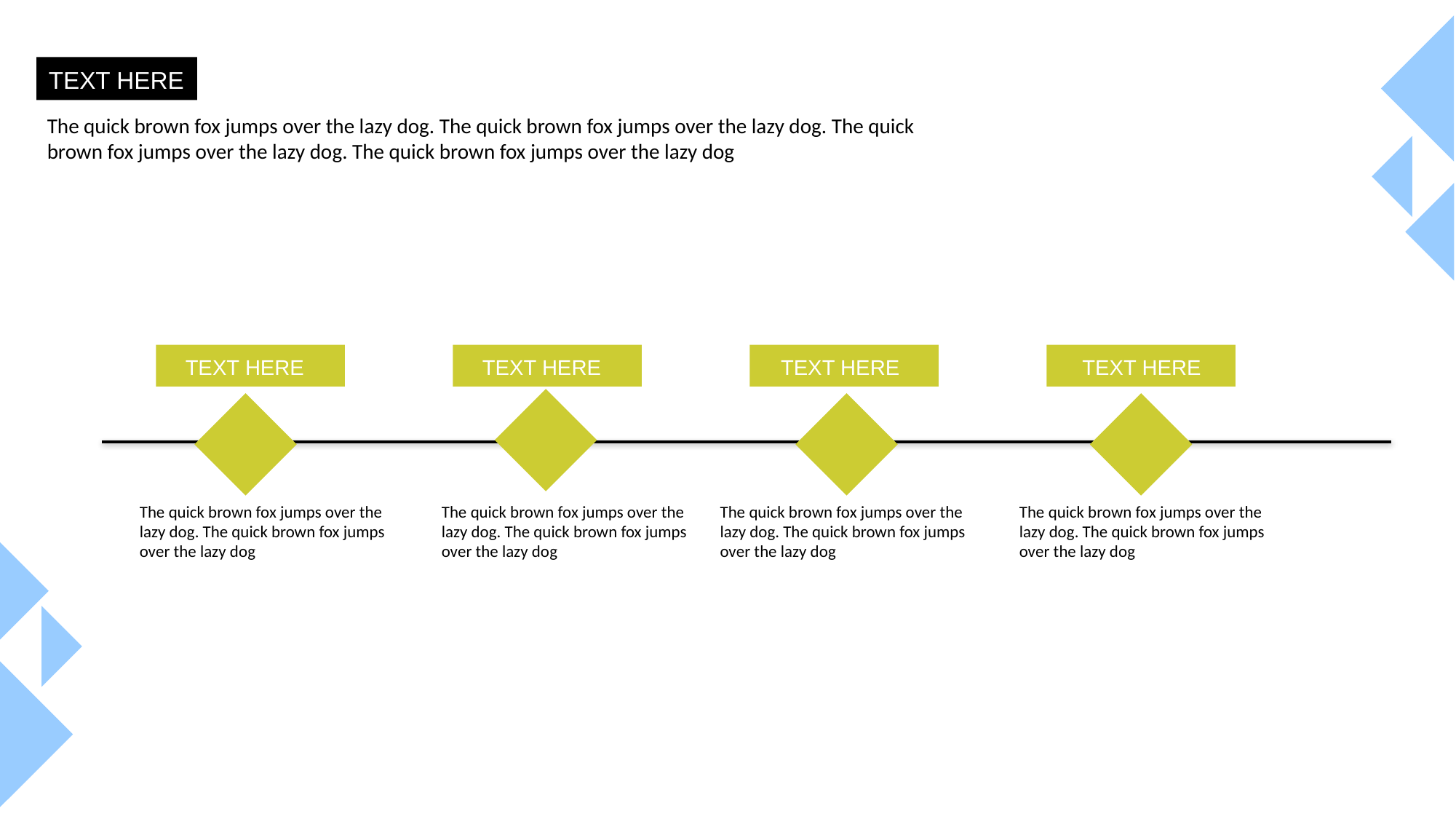

TEXT HERE
The quick brown fox jumps over the lazy dog. The quick brown fox jumps over the lazy dog. The quick brown fox jumps over the lazy dog. The quick brown fox jumps over the lazy dog

TEXT HERE
TEXT HERE
TEXT HERE
TEXT HERE

The quick brown fox jumps over the lazy dog. The quick brown fox jumps over the lazy dog
The quick brown fox jumps over the lazy dog. The quick brown fox jumps over the lazy dog
The quick brown fox jumps over the lazy dog. The quick brown fox jumps over the lazy dog
The quick brown fox jumps over the lazy dog. The quick brown fox jumps over the lazy dog